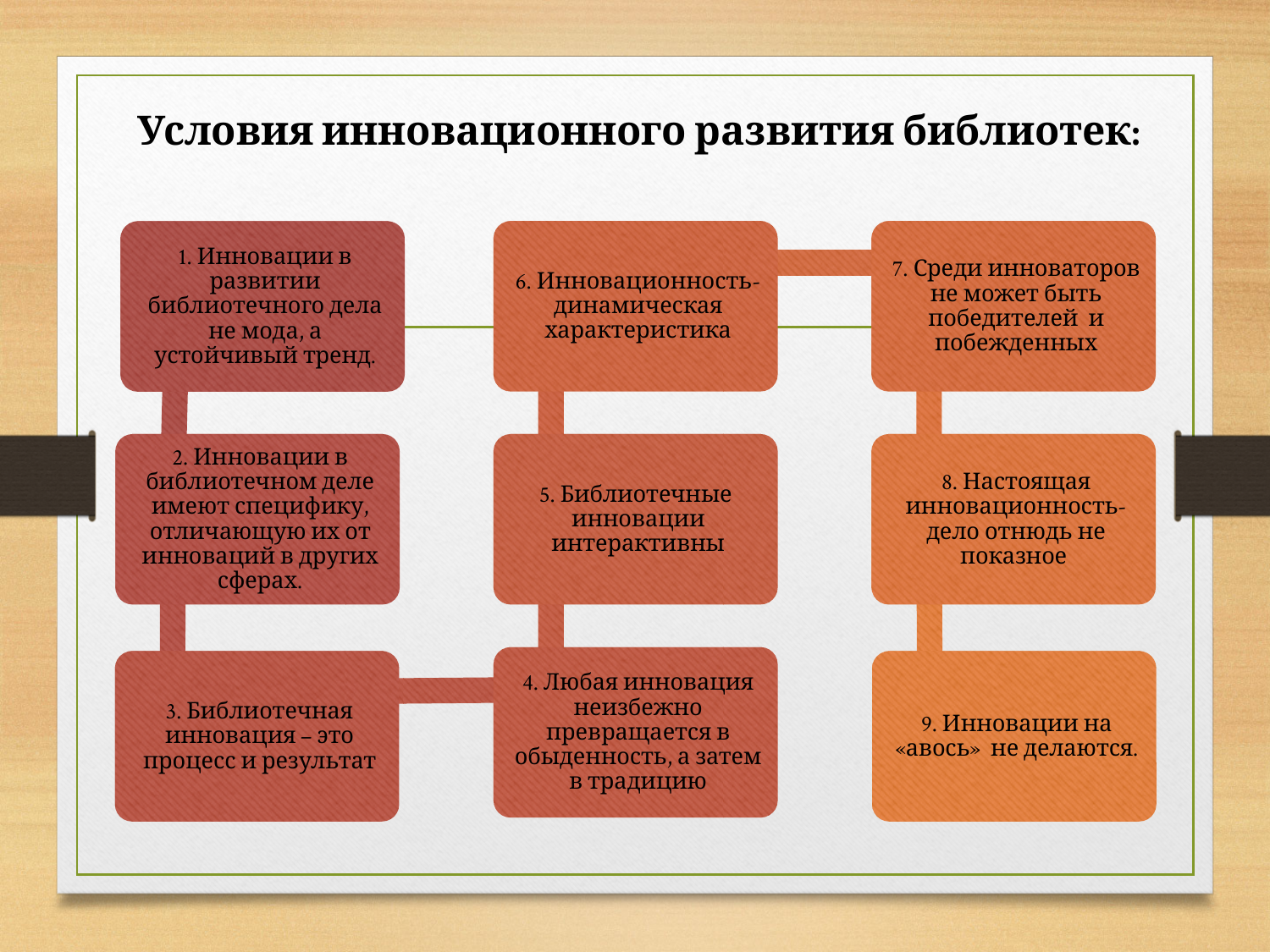

# Условия инновационного развития библиотек:
1. Инновации в развитии библиотечного дела не мода, а устойчивый тренд.
2. Инновации в библиотечном деле имеют специфику, отличающую их от инноваций в других сферах.
3. Библиотечная инновация – это процесс и результат
4. Любая инновация неизбежно превращается в обыденность, а затем в традицию
5. Библиотечные  инновации интерактивны
6. Инновационность- динамическая характеристика
7. Среди инноваторов не может быть победителей  и побежденных
8. Настоящая инновационность- дело отнюдь не показное
9. Инновации на «авось»  не делаются.